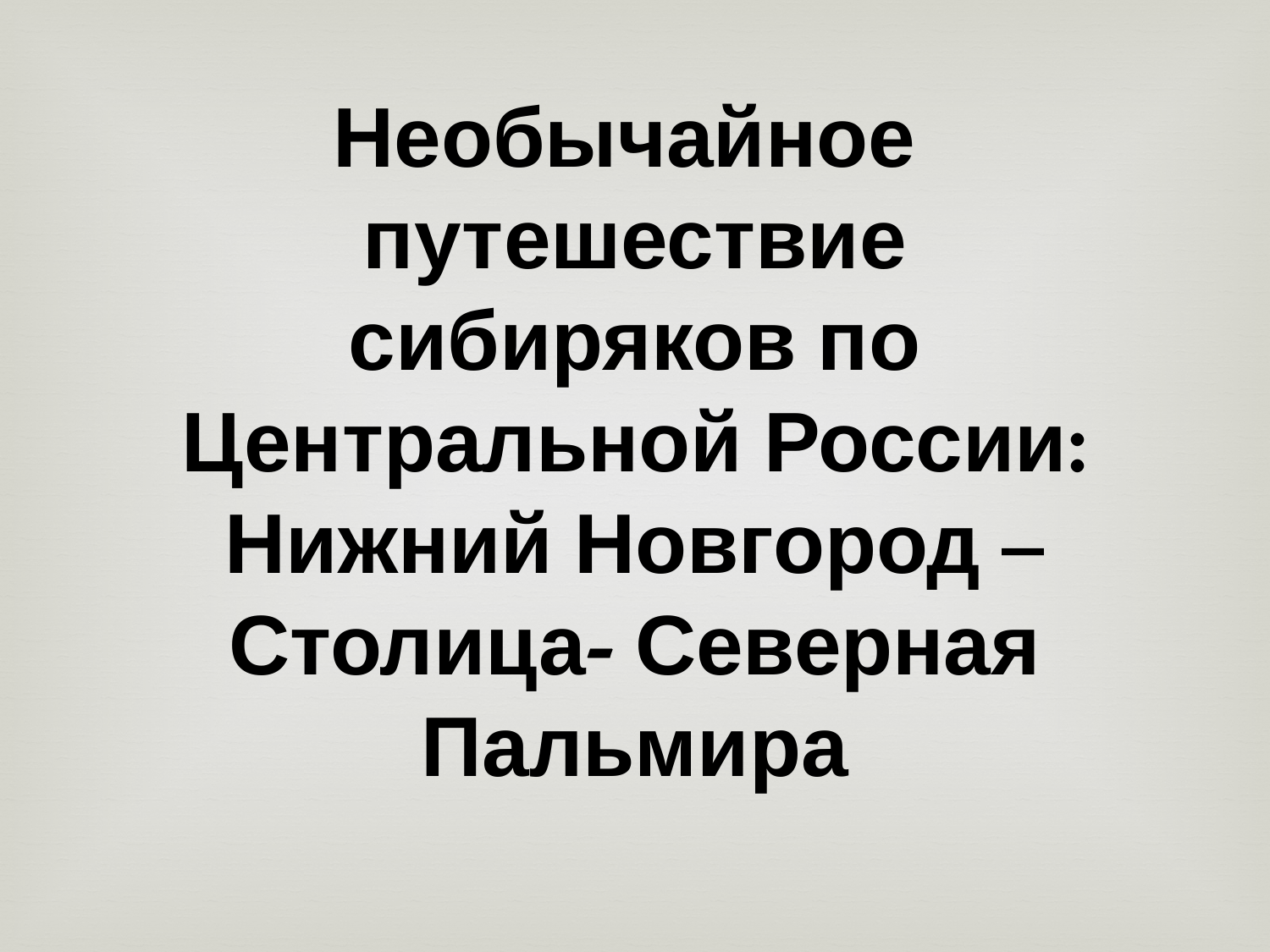

Необычайное
путешествие сибиряков по Центральной России:
Нижний Новгород – Столица- Северная Пальмира